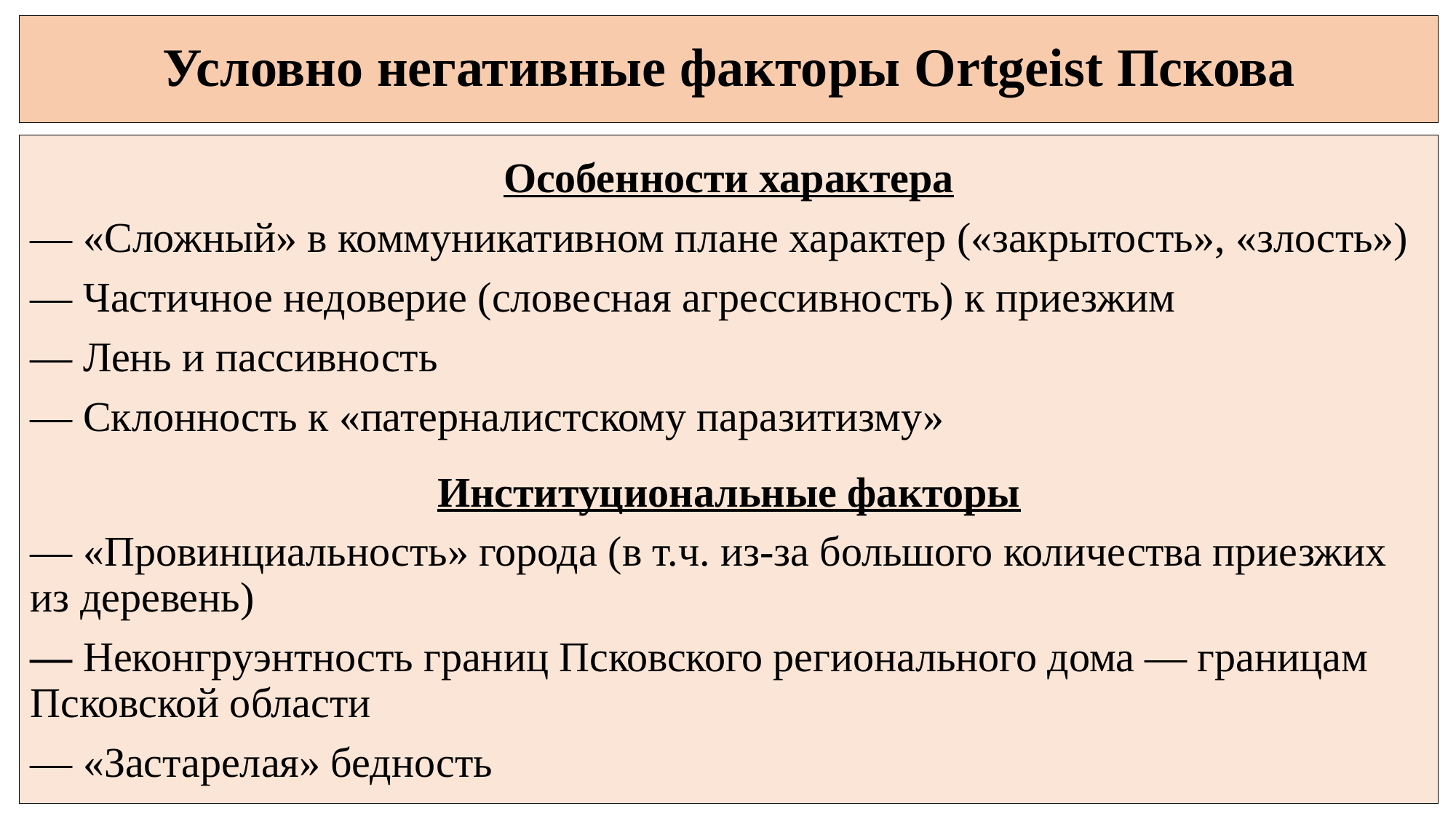

# Условно негативные факторы Ortgeist Пскова

Особенности характера
— «Сложный» в коммуникативном плане характер («закрытость», «злость»)
— Частичное недоверие (словесная агрессивность) к приезжим
— Лень и пассивность
— Склонность к «патерналистскому паразитизму»

Институциональные факторы
— «Провинциальность» города (в т.ч. из-за большого количества приезжих из деревень)
— Неконгруэнтность границ Псковского регионального дома — границам Псковской области
— «Застарелая» бедность